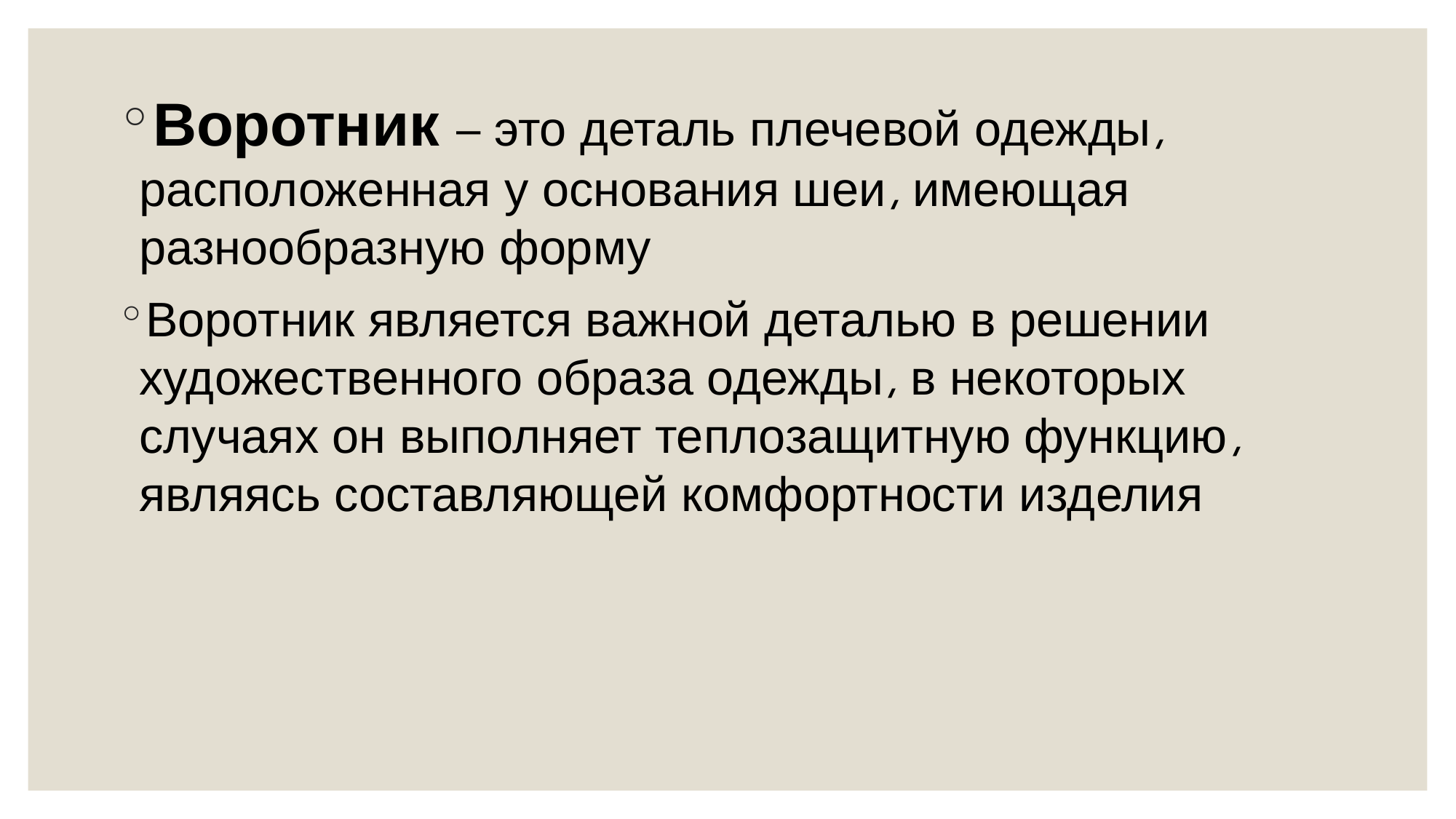

Воротник – это деталь плечевой одежды, расположенная у основания шеи, имеющая разнообразную форму
Воротник является важной деталью в решении художественного образа одежды, в некоторых случаях он выполняет теплозащитную функцию, являясь составляющей комфортности изделия